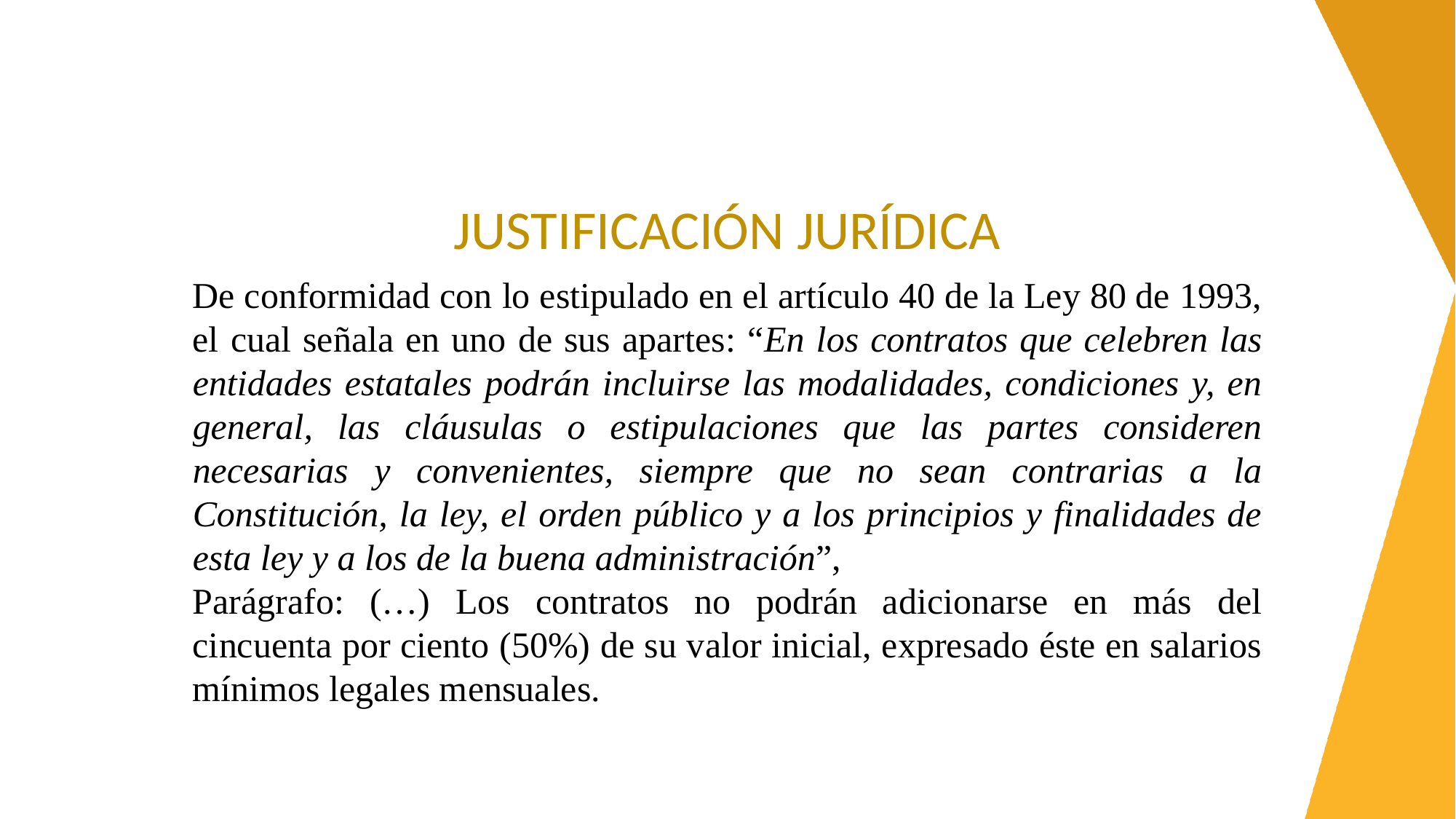

# JUSTIFICACIÓN JURÍDICA
De conformidad con lo estipulado en el artículo 40 de la Ley 80 de 1993, el cual señala en uno de sus apartes: “En los contratos que celebren las entidades estatales podrán incluirse las modalidades, condiciones y, en general, las cláusulas o estipulaciones que las partes consideren necesarias y convenientes, siempre que no sean contrarias a la Constitución, la ley, el orden público y a los principios y finalidades de esta ley y a los de la buena administración”,
Parágrafo: (…) Los contratos no podrán adicionarse en más del cincuenta por ciento (50%) de su valor inicial, expresado éste en salarios mínimos legales mensuales.